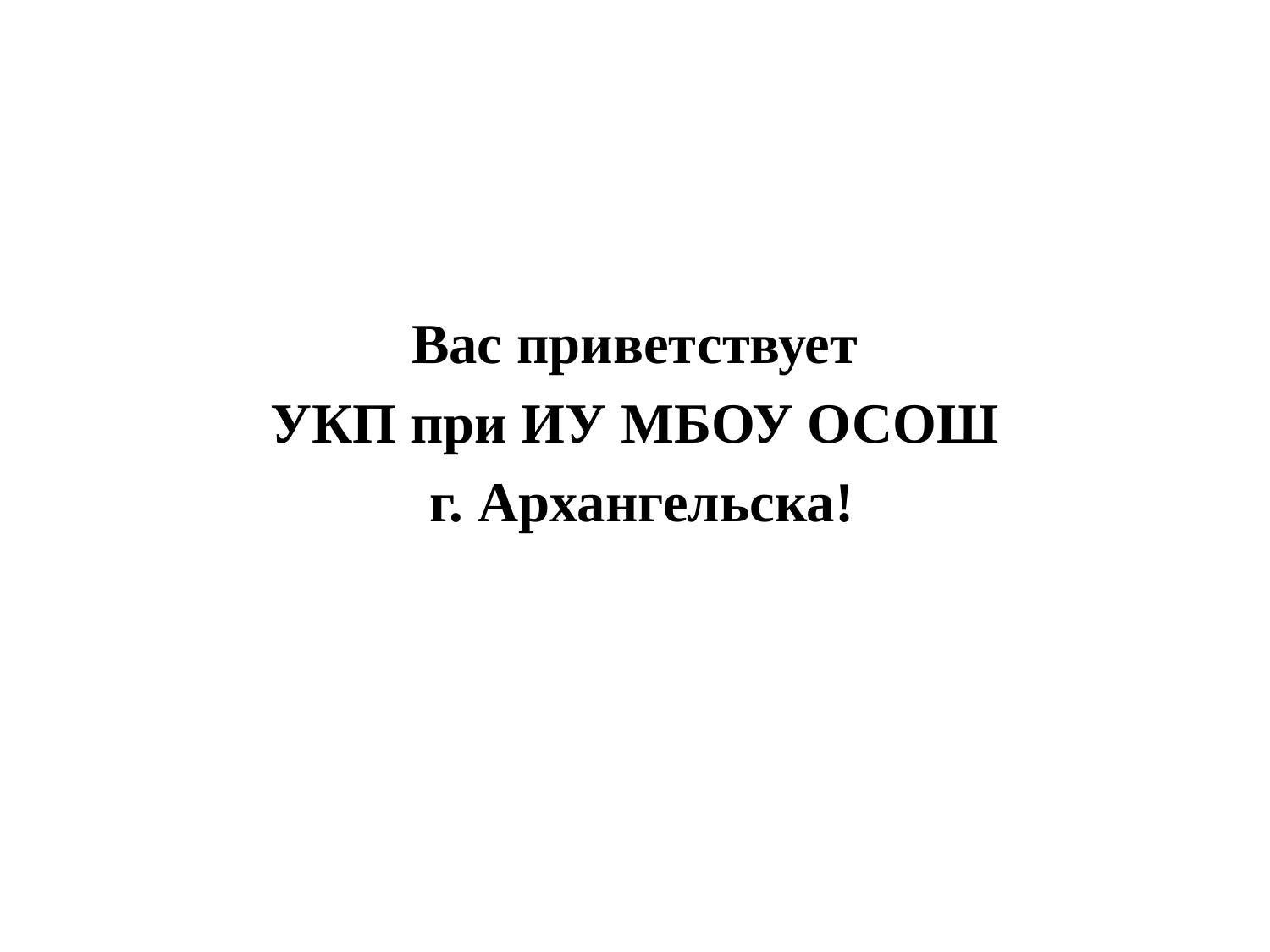

#

Вас приветствует
УКП при ИУ МБОУ ОСОШ
 г. Архангельска!